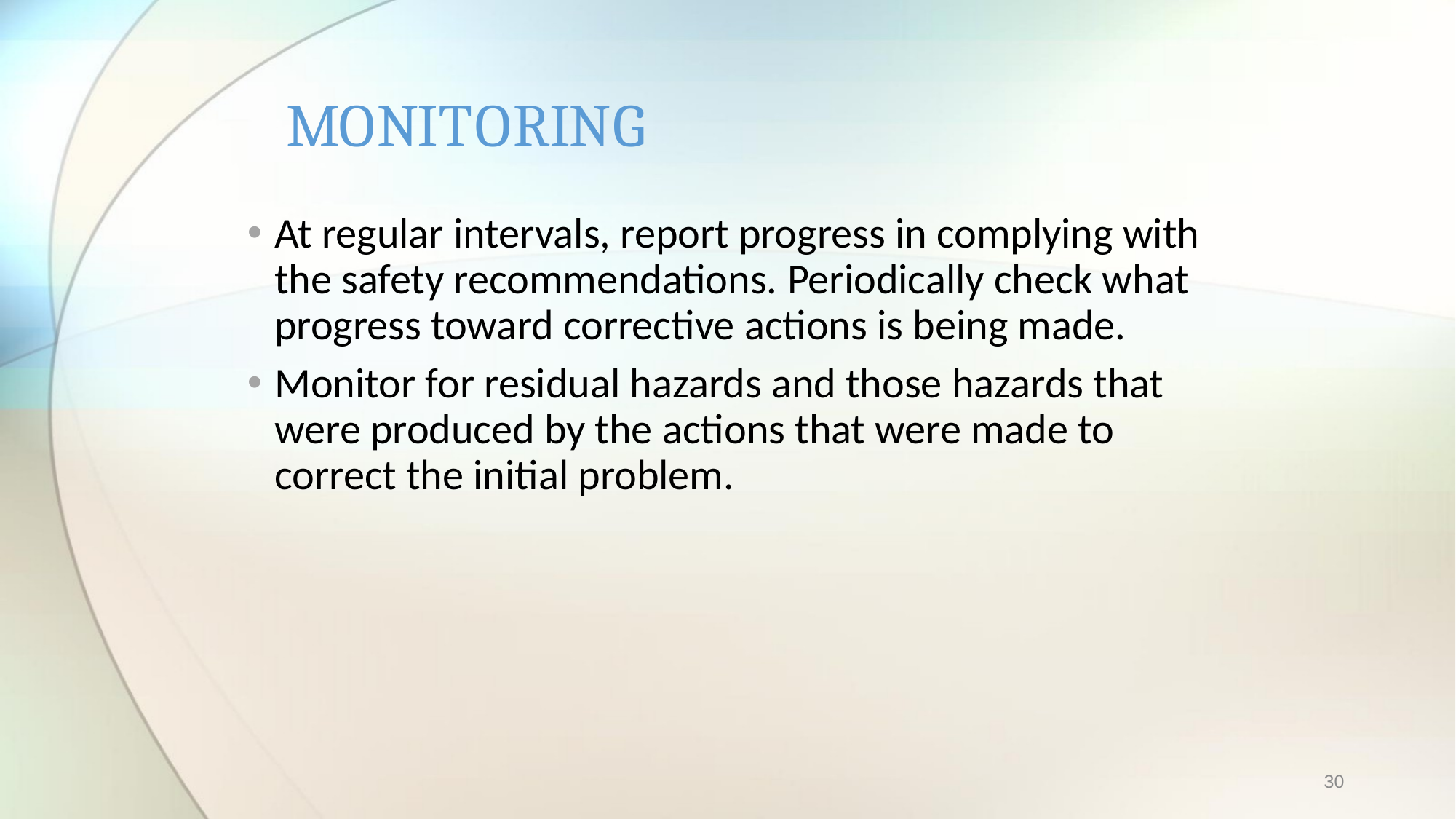

# MONITORING
At regular intervals, report progress in complying with the safety recommendations. Periodically check what progress toward corrective actions is being made.
Monitor for residual hazards and those hazards that were produced by the actions that were made to correct the initial problem.
30